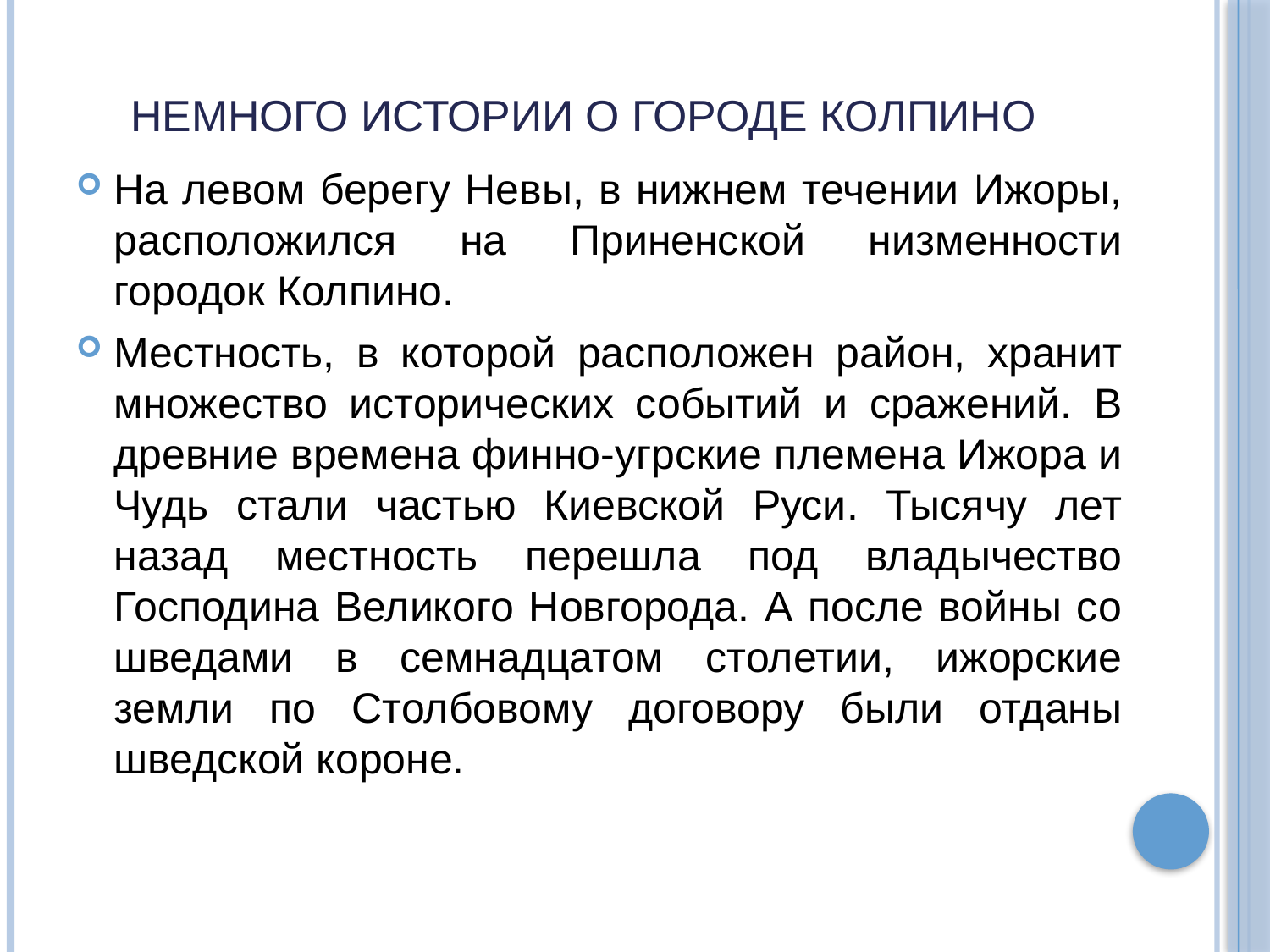

# Немного истории о городе Колпино
На левом берегу Невы, в нижнем течении Ижоры, расположился на Приненской низменности городок Колпино.
Местность, в которой расположен район, хранит множество исторических событий и сражений. В древние времена финно-угрские племена Ижора и Чудь стали частью Киевской Руси. Тысячу лет назад местность перешла под владычество Господина Великого Новгорода. А после войны со шведами в семнадцатом столетии, ижорские земли по Столбовому договору были отданы шведской короне.